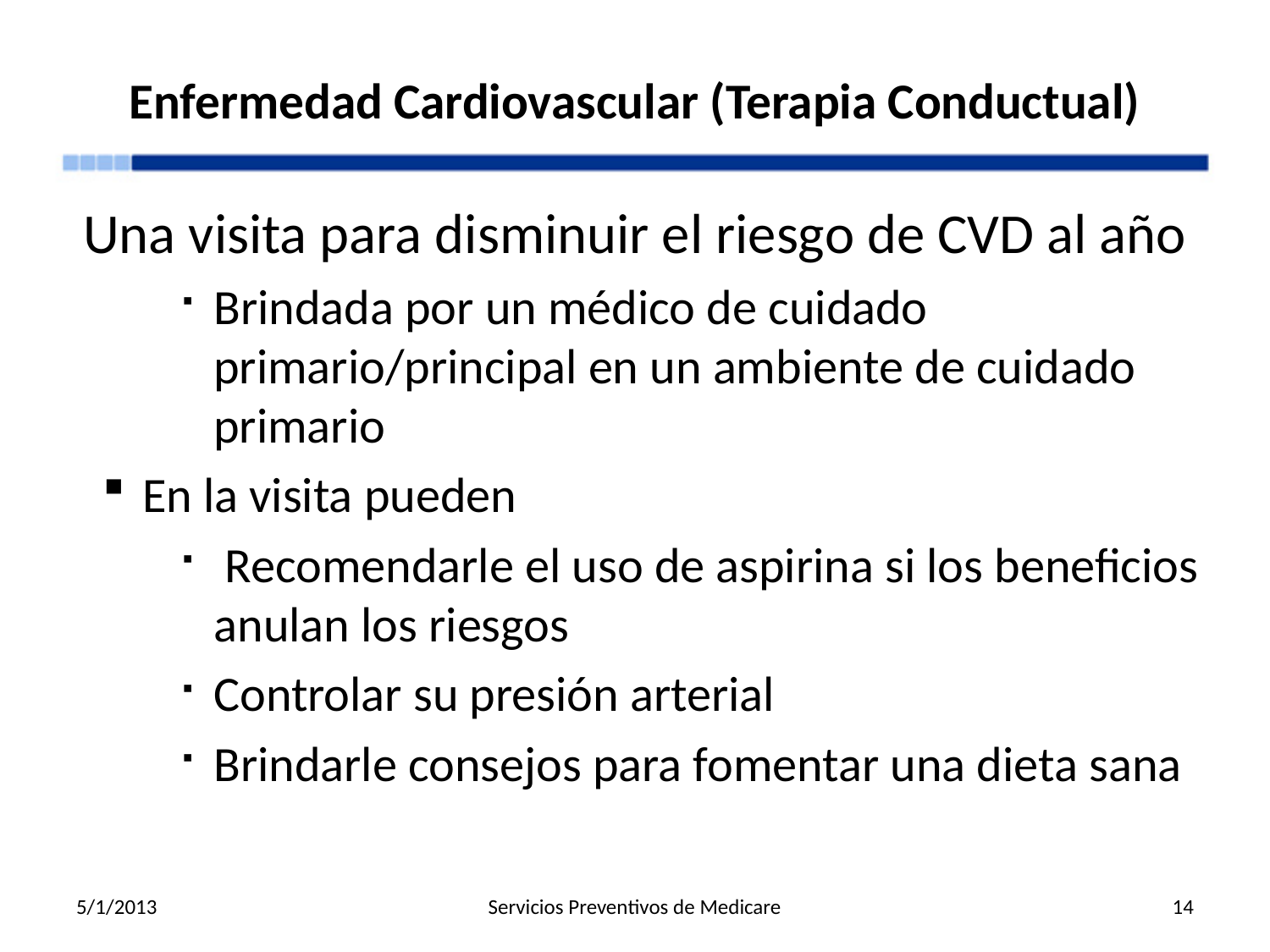

# Enfermedad Cardiovascular (Terapia Conductual)
Una visita para disminuir el riesgo de CVD al año
Brindada por un médico de cuidado primario/principal en un ambiente de cuidado primario
En la visita pueden
 Recomendarle el uso de aspirina si los beneficios anulan los riesgos
Controlar su presión arterial
Brindarle consejos para fomentar una dieta sana
5/1/2013
Servicios Preventivos de Medicare
14